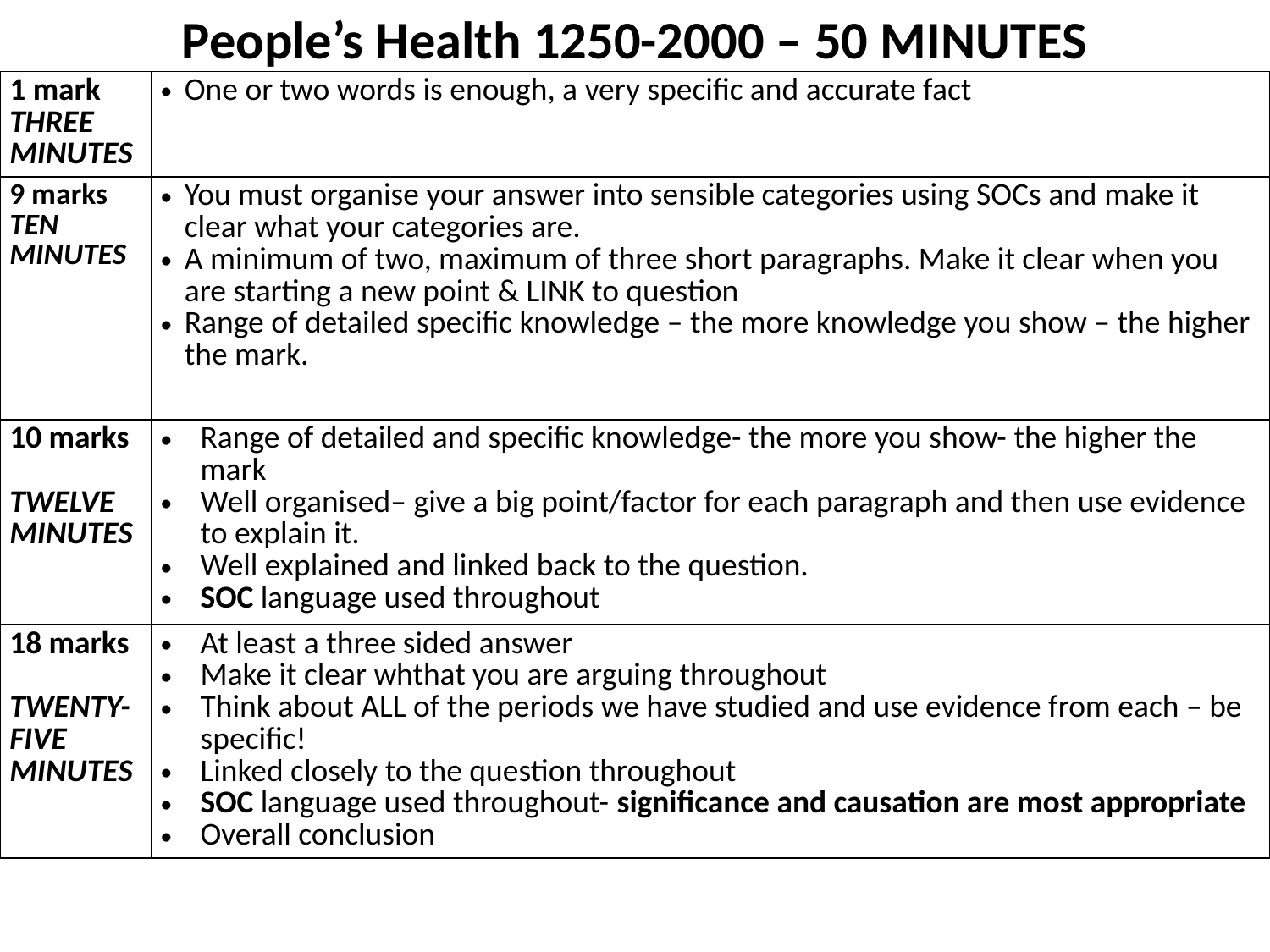

People’s Health 1250-2000 – 50 MINUTES
| 1 mark THREE MINUTES | One or two words is enough, a very specific and accurate fact |
| --- | --- |
| 9 marks TEN MINUTES | You must organise your answer into sensible categories using SOCs and make it clear what your categories are. A minimum of two, maximum of three short paragraphs. Make it clear when you are starting a new point & LINK to question Range of detailed specific knowledge – the more knowledge you show – the higher the mark. |
| 10 marks TWELVE MINUTES | Range of detailed and specific knowledge- the more you show- the higher the mark Well organised– give a big point/factor for each paragraph and then use evidence to explain it. Well explained and linked back to the question. SOC language used throughout |
| 18 marks TWENTY-FIVE MINUTES | At least a three sided answer Make it clear whthat you are arguing throughout Think about ALL of the periods we have studied and use evidence from each – be specific! Linked closely to the question throughout SOC language used throughout- significance and causation are most appropriate Overall conclusion |